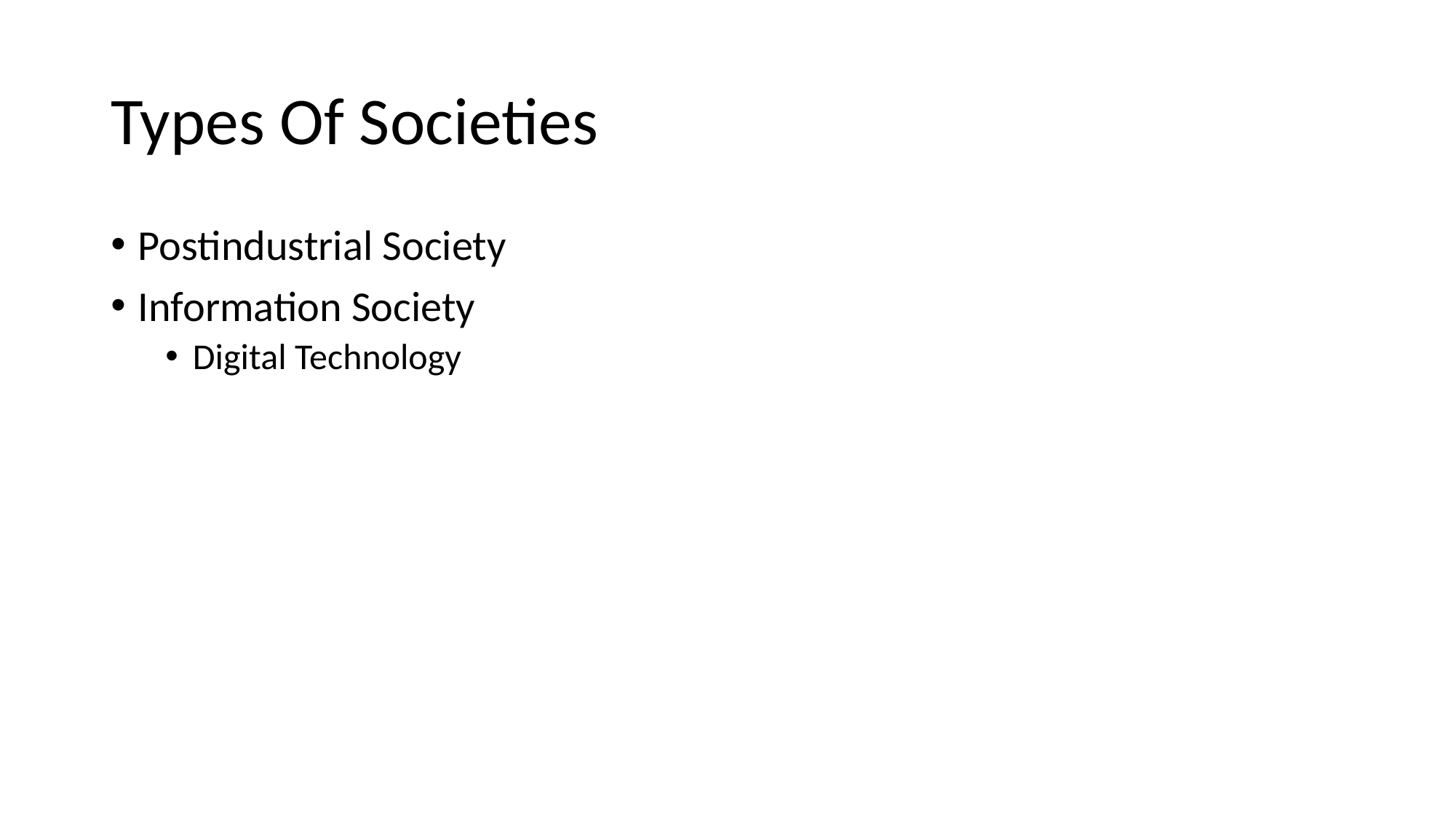

# Types Of Societies
Postindustrial Society
Information Society
Digital Technology